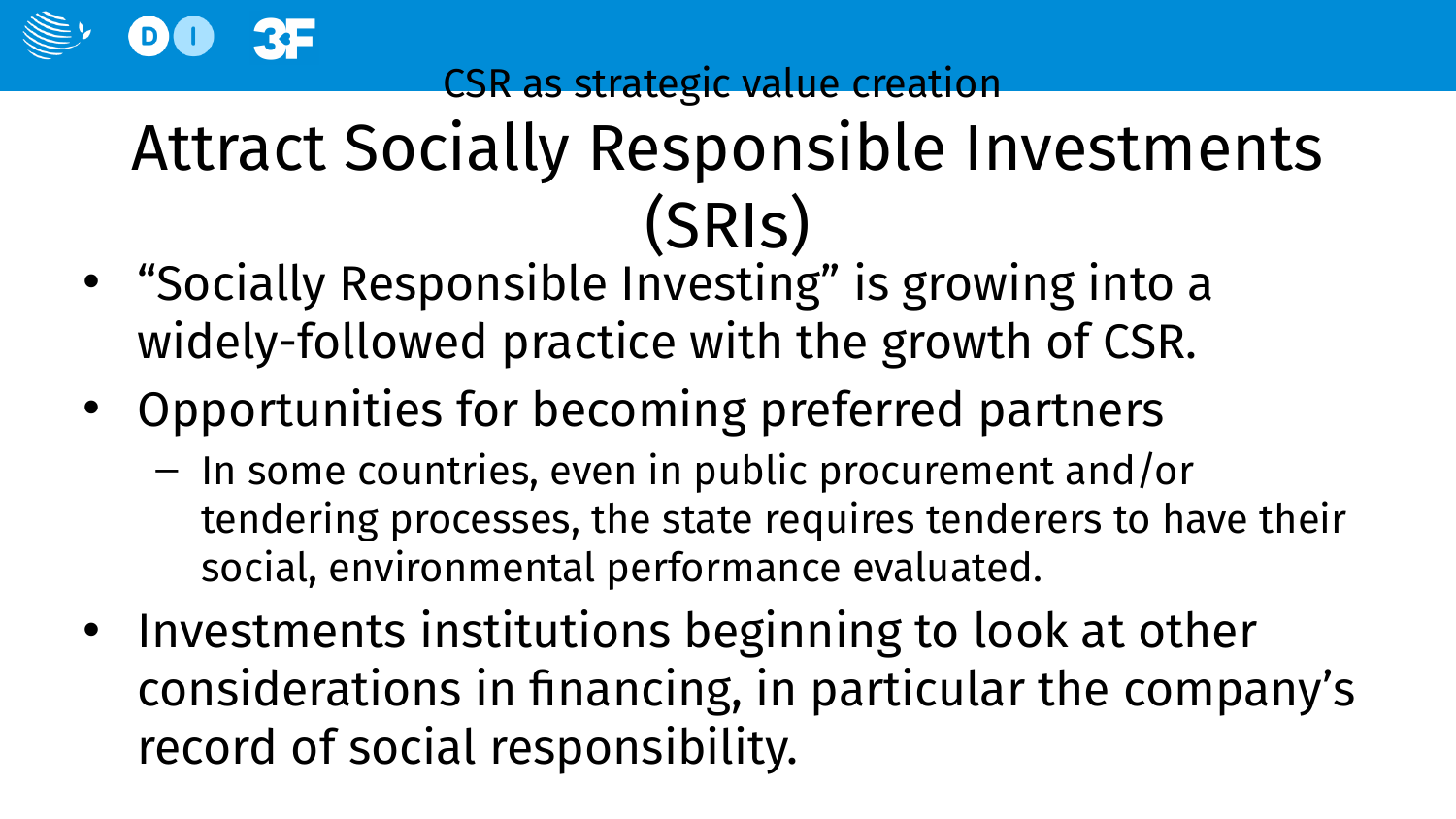

# CSR as strategic value creation Attract Socially Responsible Investments (SRIs)
“Socially Responsible Investing” is growing into a widely-followed practice with the growth of CSR.
Opportunities for becoming preferred partners
In some countries, even in public procurement and/or tendering processes, the state requires tenderers to have their social, environmental performance evaluated.
Investments institutions beginning to look at other considerations in financing, in particular the company’s record of social responsibility.